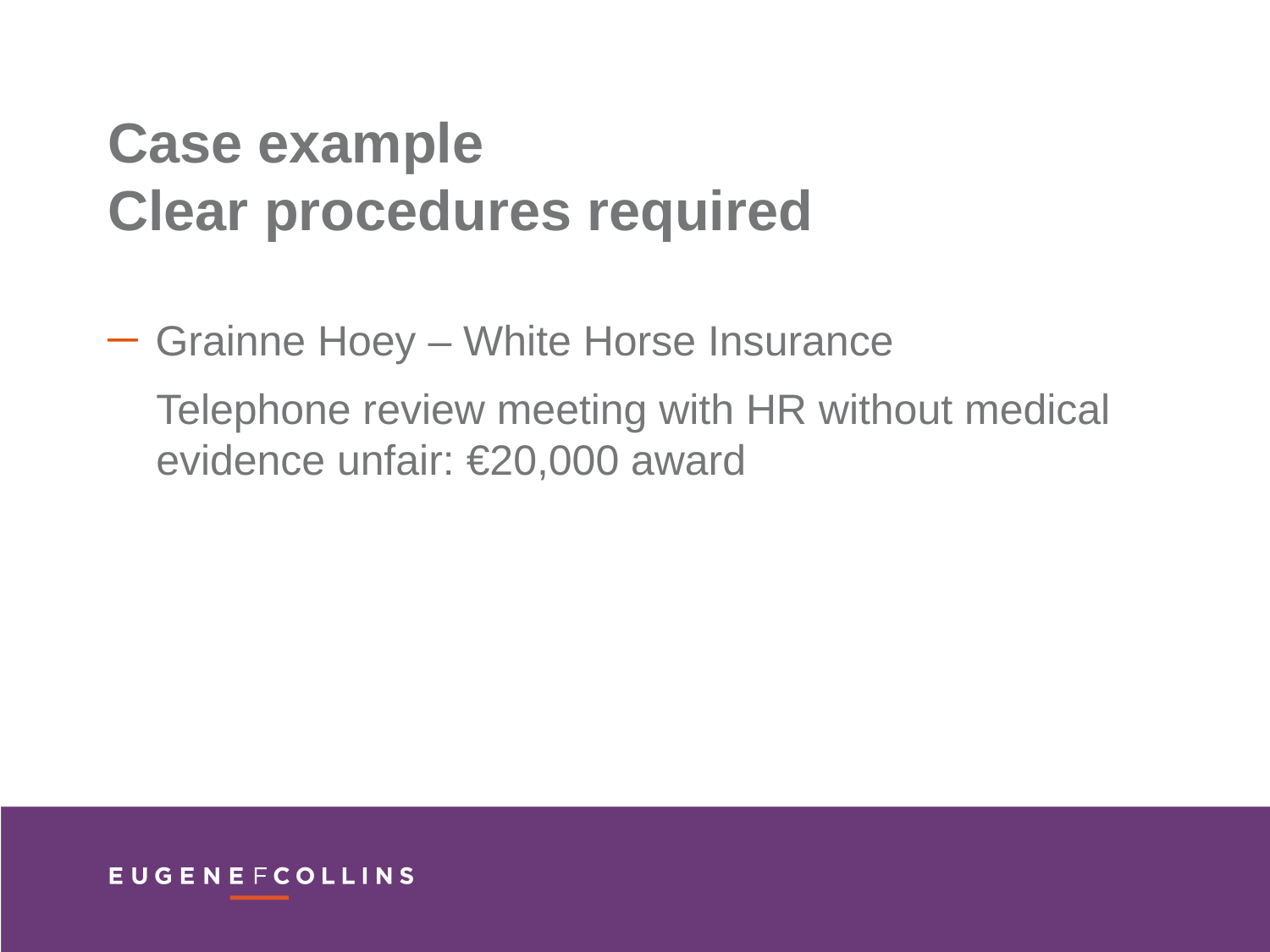

Case example
Clear procedures required

Grainne Hoey – White Horse Insurance
Telephone review meeting with HR without medical evidence unfair: €20,000 award